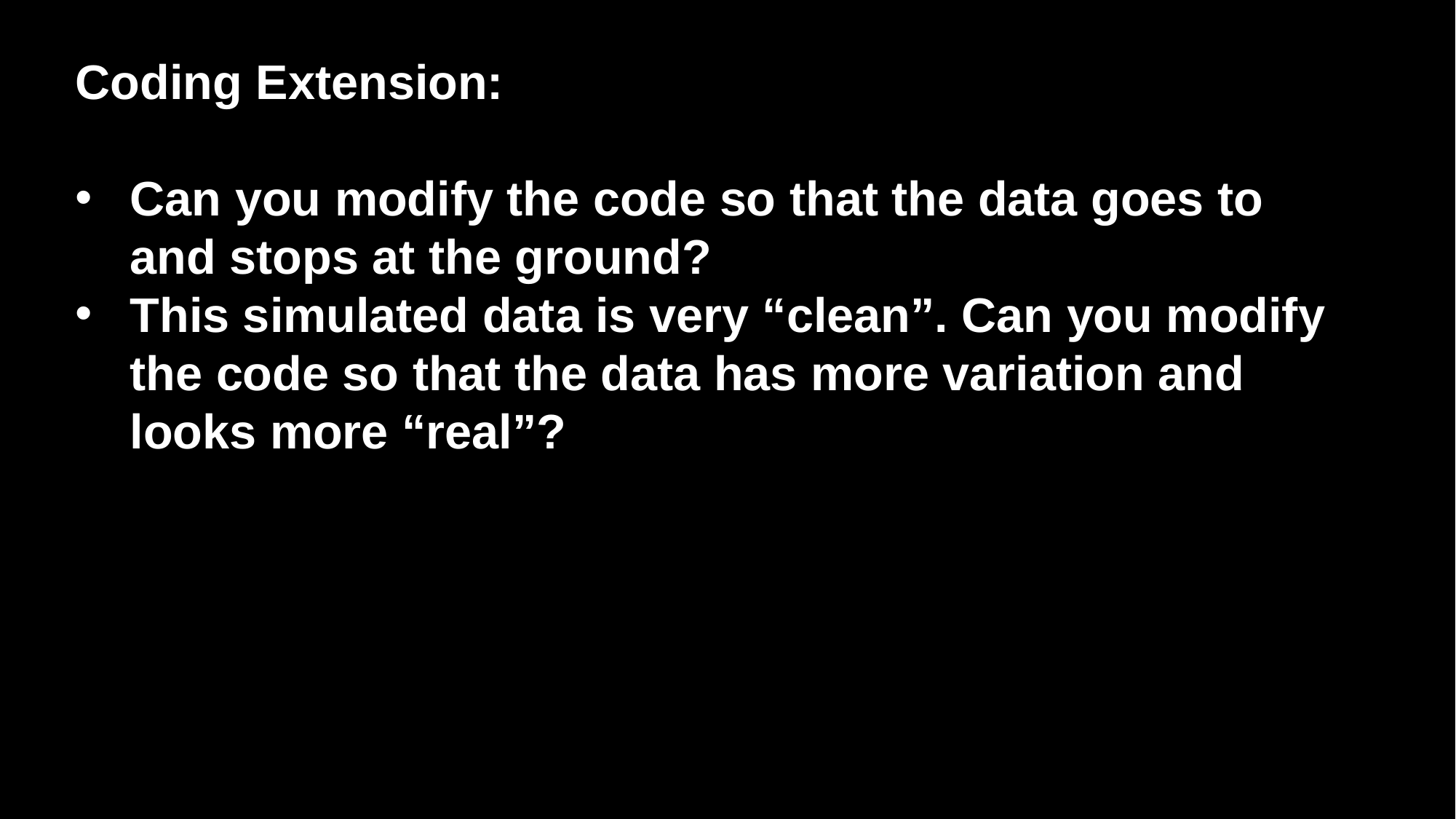

Coding Extension:

Can you modify the code so that the data goes to and stops at the ground?
This simulated data is very “clean”. Can you modify the code so that the data has more variation and looks more “real”?